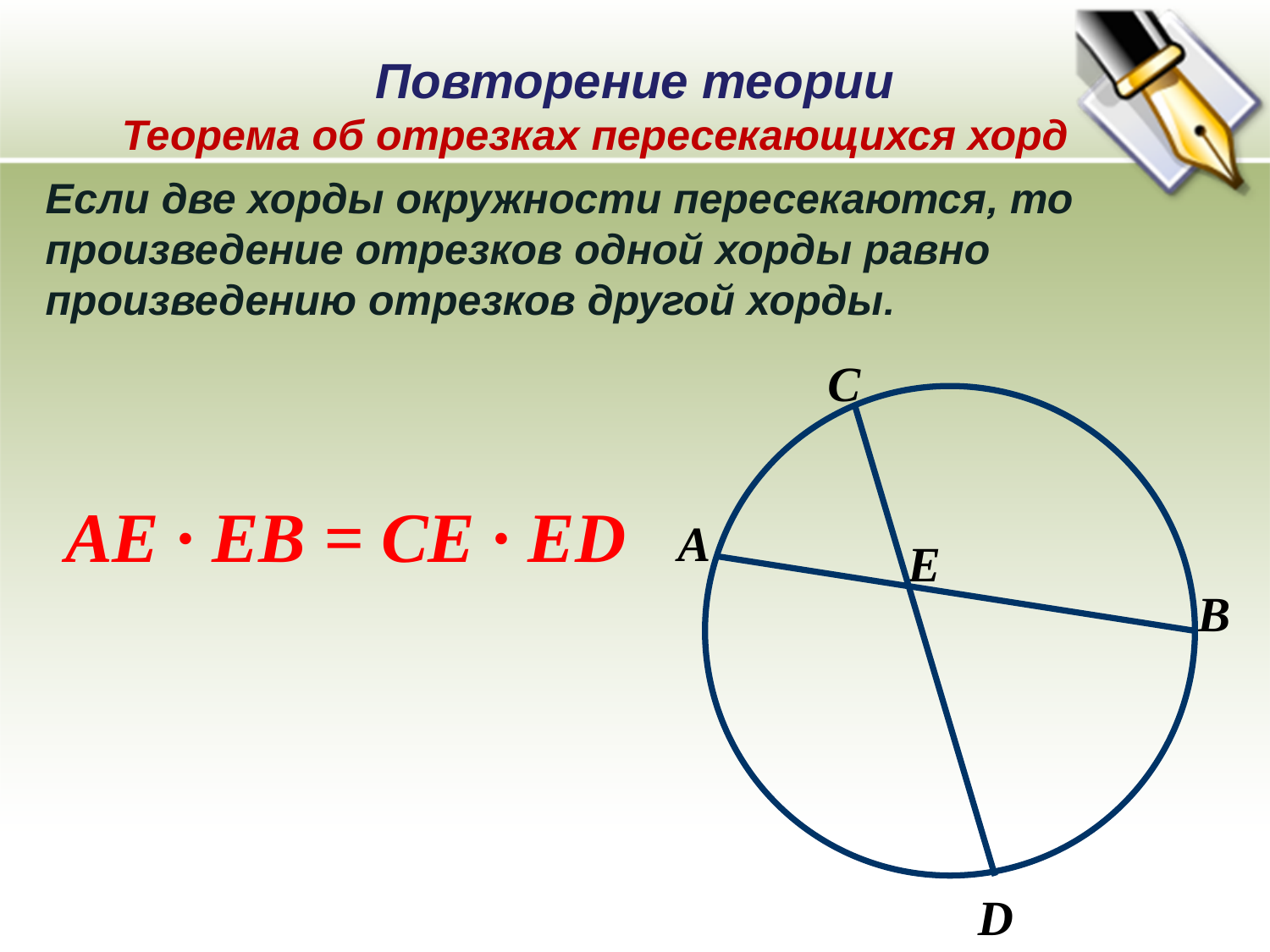

Повторение теории

Теорема об отрезках пересекающихся хорд
Если две хорды окружности пересекаются, то
произведение отрезков одной хорды равно
произведению отрезков другой хорды.
C

АЕ ∙ ЕВ = СЕ ∙ ЕD
А
E
B
D